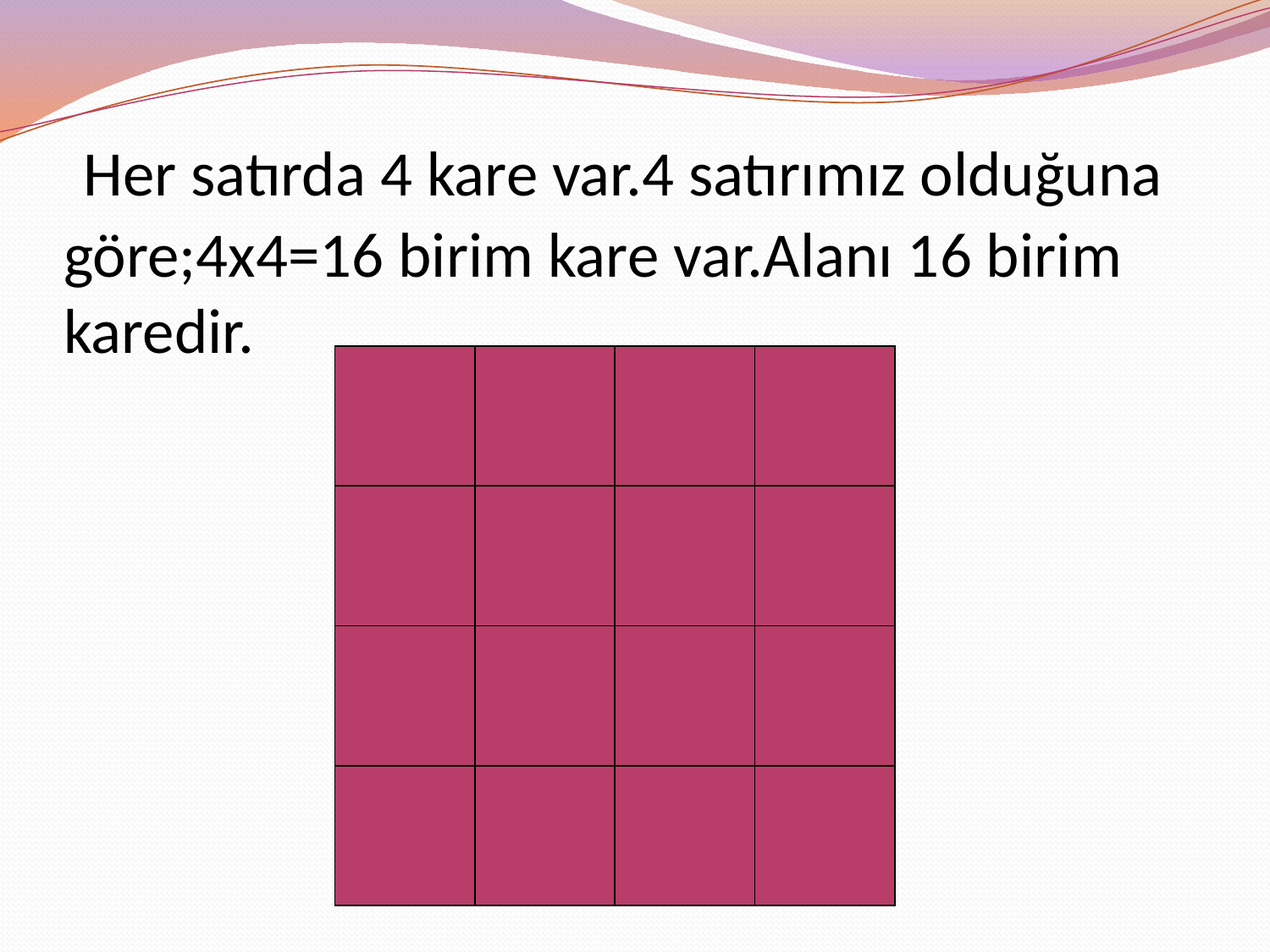

# Her satırda 4 kare var.4 satırımız olduğuna göre;4x4=16 birim kare var.Alanı 16 birim karedir.